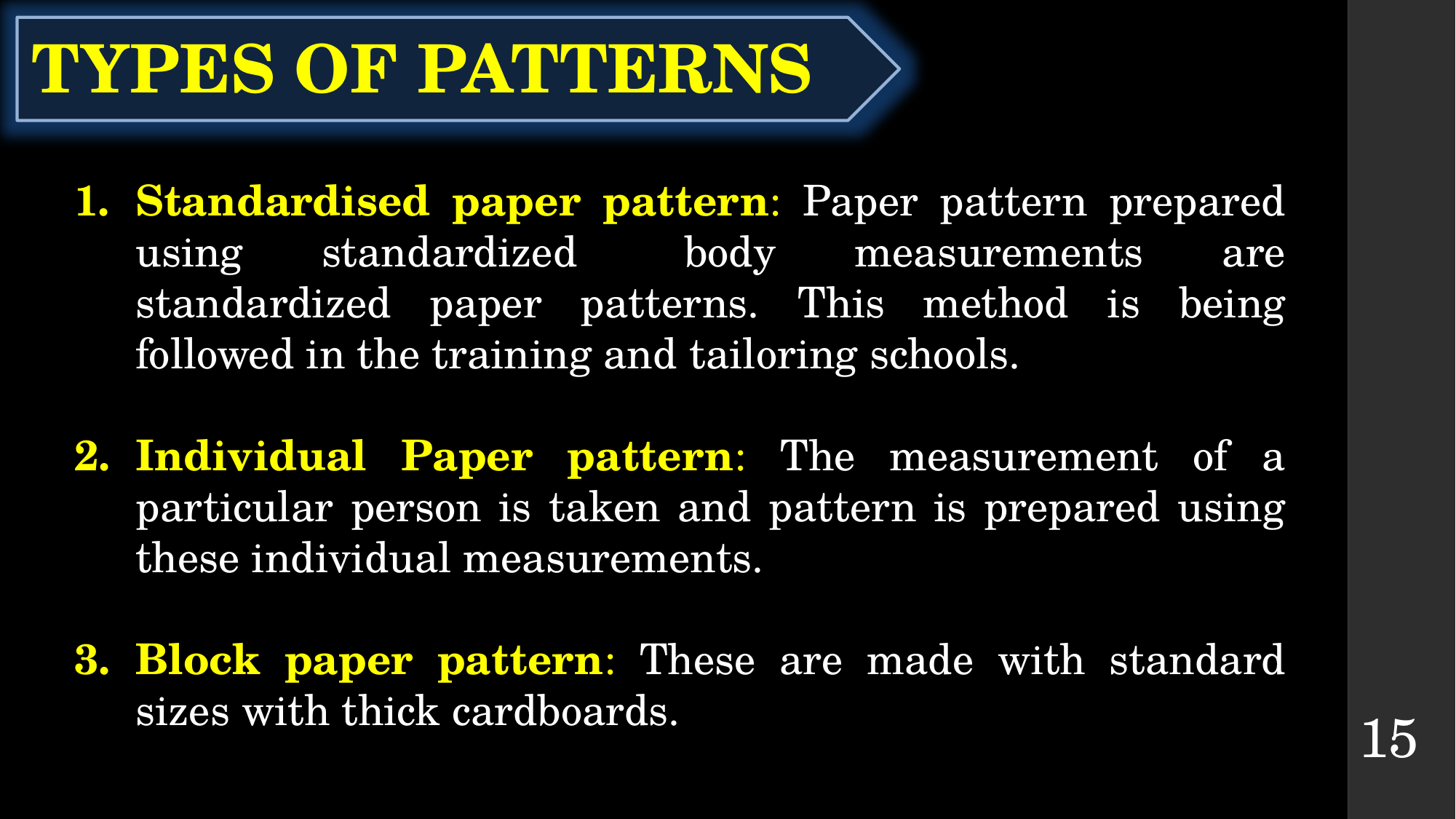

# TYPES OF PATTERNS
Standardised paper pattern: Paper pattern prepared using standardized   body measurements are standardized paper patterns. This method is being followed in the training and tailoring schools.

Individual Paper pattern: The measurement of a particular person is taken and pattern is prepared using these individual measurements.

Block paper pattern: These are made with standard sizes with thick cardboards.
15